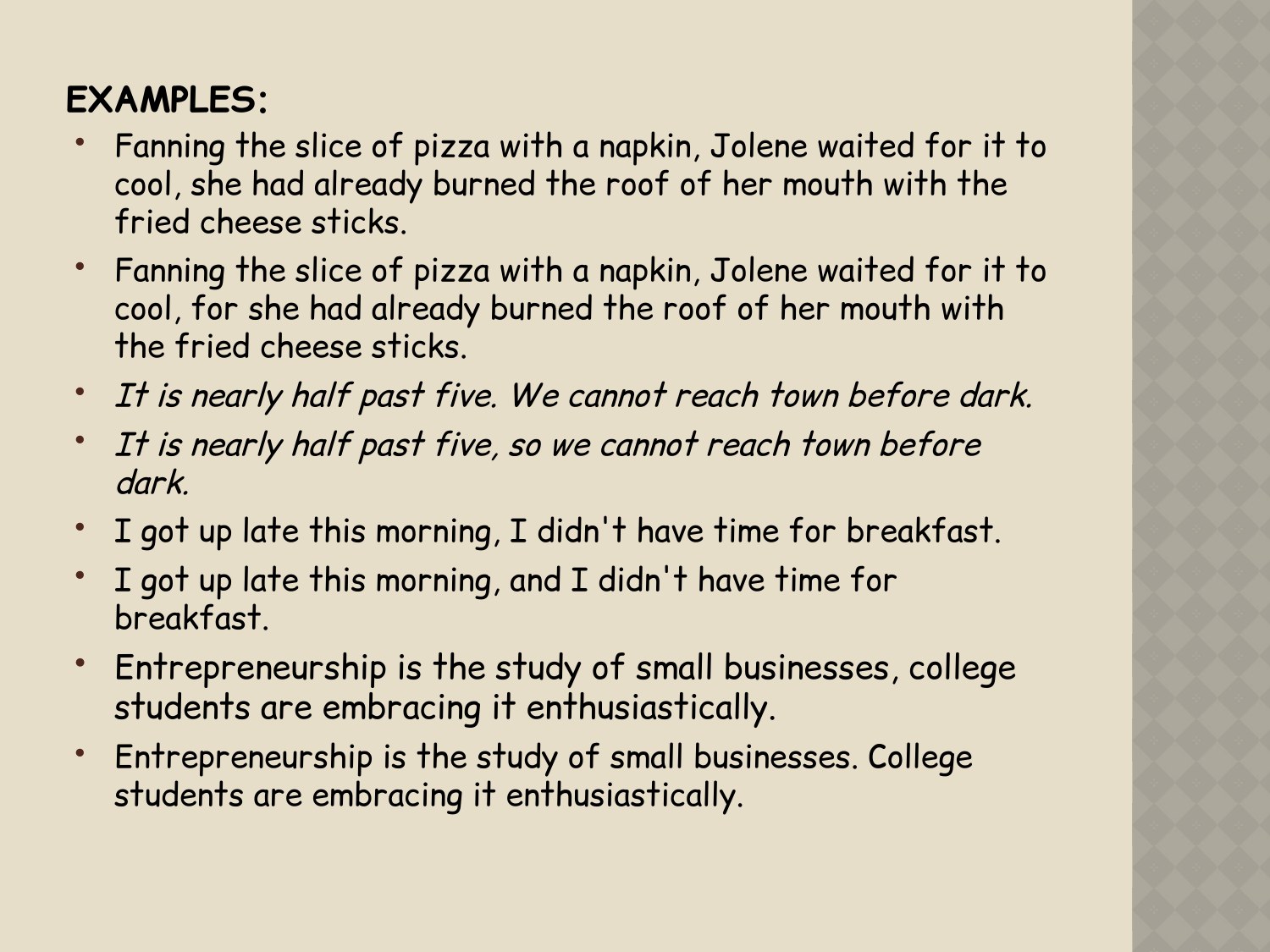

# Examples:
Fanning the slice of pizza with a napkin, Jolene waited for it to cool, she had already burned the roof of her mouth with the fried cheese sticks.
Fanning the slice of pizza with a napkin, Jolene waited for it to cool, for she had already burned the roof of her mouth with the fried cheese sticks.
It is nearly half past five. We cannot reach town before dark.
It is nearly half past five, so we cannot reach town before dark.
I got up late this morning, I didn't have time for breakfast.
I got up late this morning, and I didn't have time for breakfast.
Entrepreneurship is the study of small businesses, college students are embracing it enthusiastically.
Entrepreneurship is the study of small businesses. College students are embracing it enthusiastically.